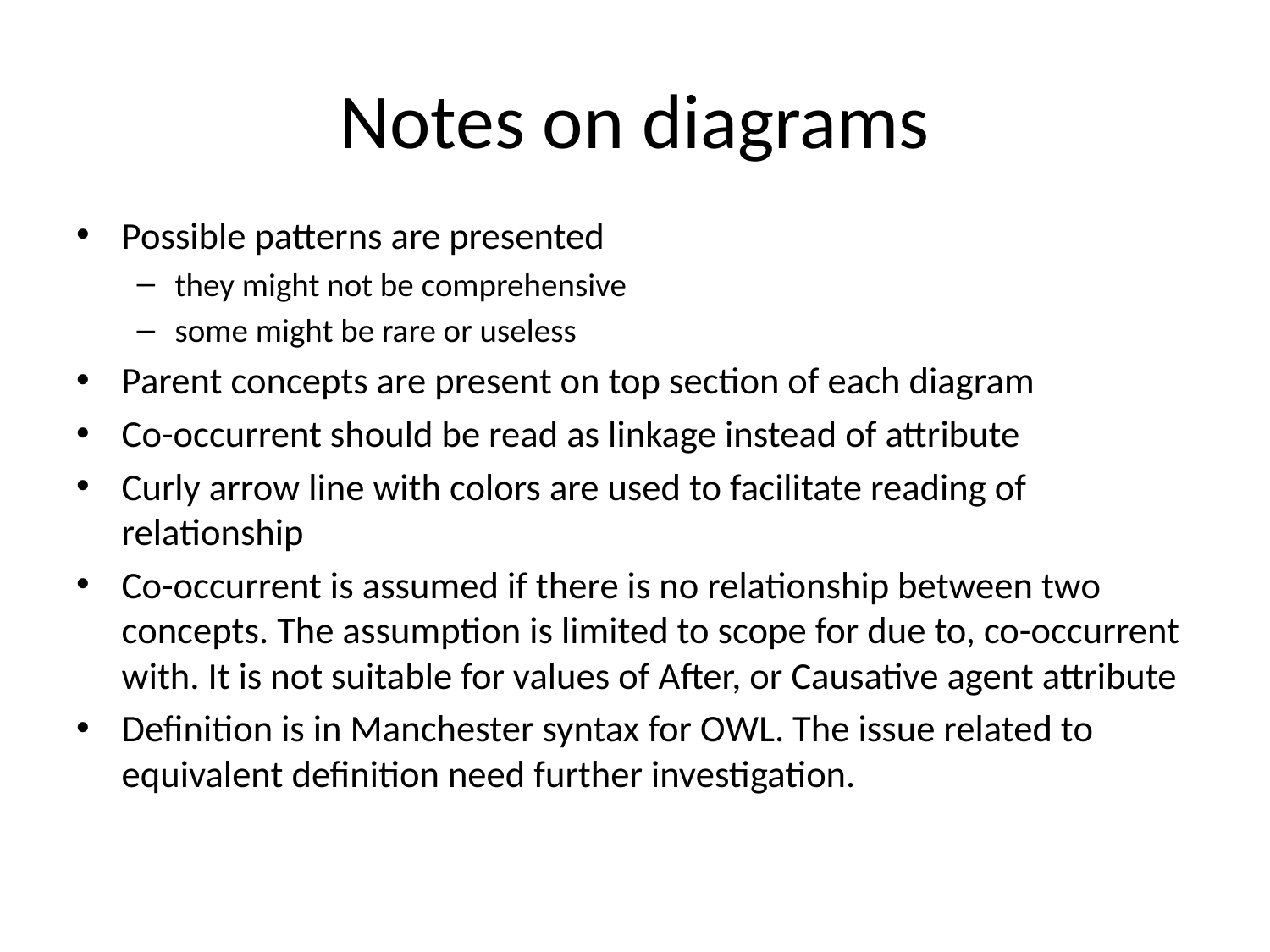

# Notes on diagrams
Possible patterns are presented
they might not be comprehensive
some might be rare or useless
Parent concepts are present on top section of each diagram
Co-occurrent should be read as linkage instead of attribute
Curly arrow line with colors are used to facilitate reading of relationship
Co-occurrent is assumed if there is no relationship between two concepts. The assumption is limited to scope for due to, co-occurrent with. It is not suitable for values of After, or Causative agent attribute
Definition is in Manchester syntax for OWL. The issue related to equivalent definition need further investigation.